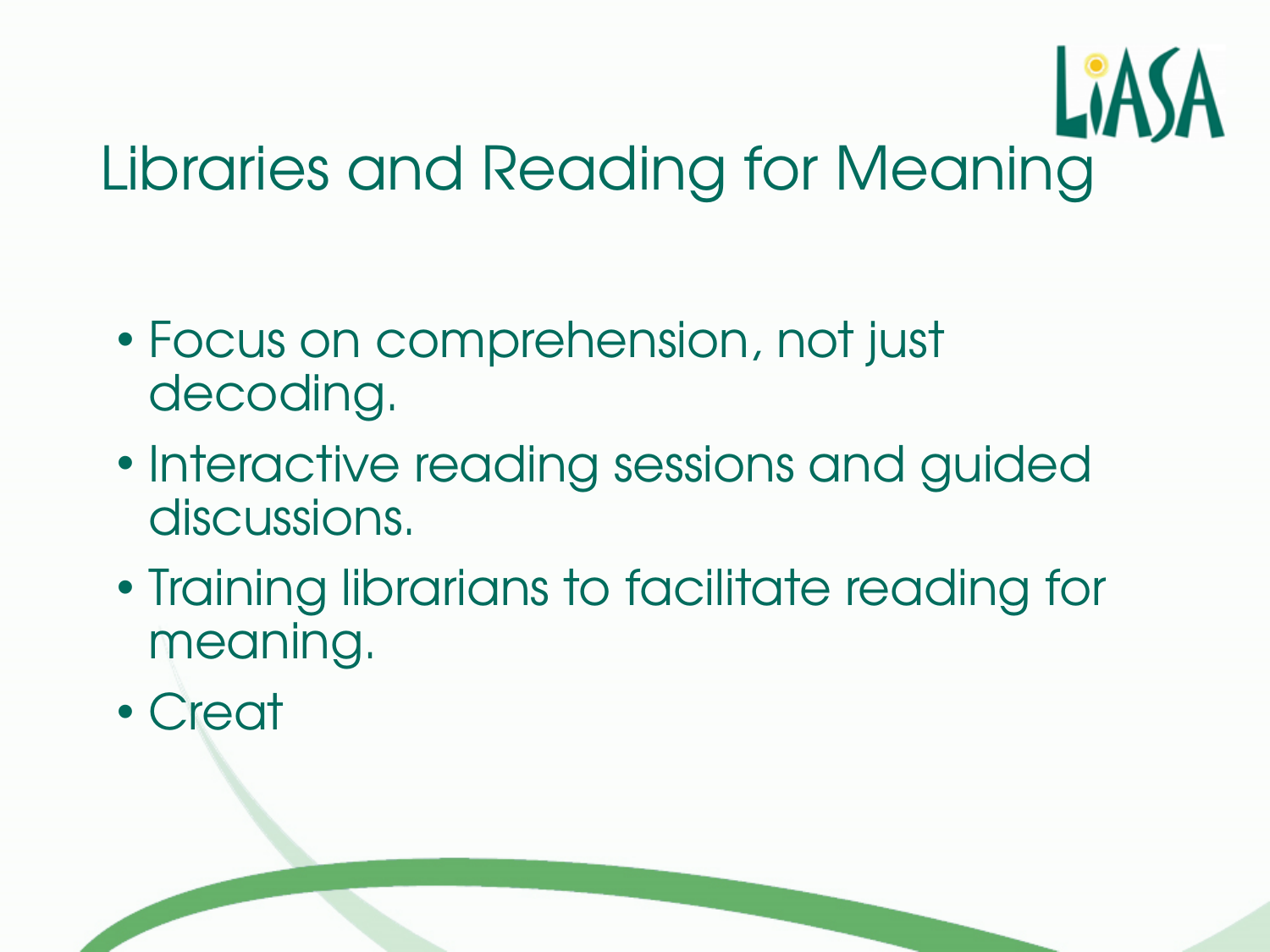

# Libraries and Reading for Meaning
Focus on comprehension, not just decoding.
Interactive reading sessions and guided discussions.
Training librarians to facilitate reading for meaning.
Creat